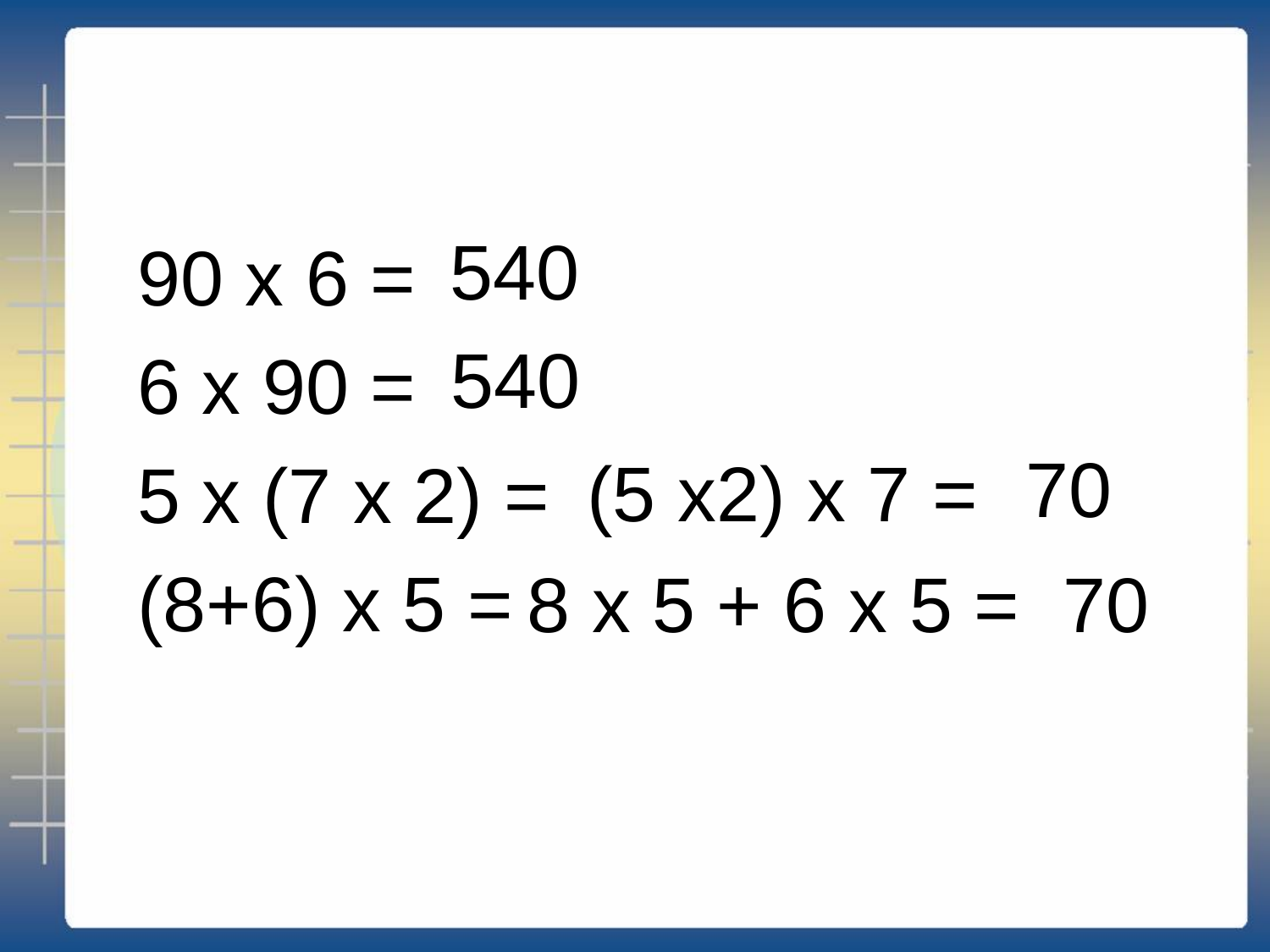

#
90 х 6 =
6 х 90 =
5 х (7 х 2) =
(8+6) х 5 =
540
540
70
(5 x2) x 7 =
8 x 5 + 6 x 5 =
70